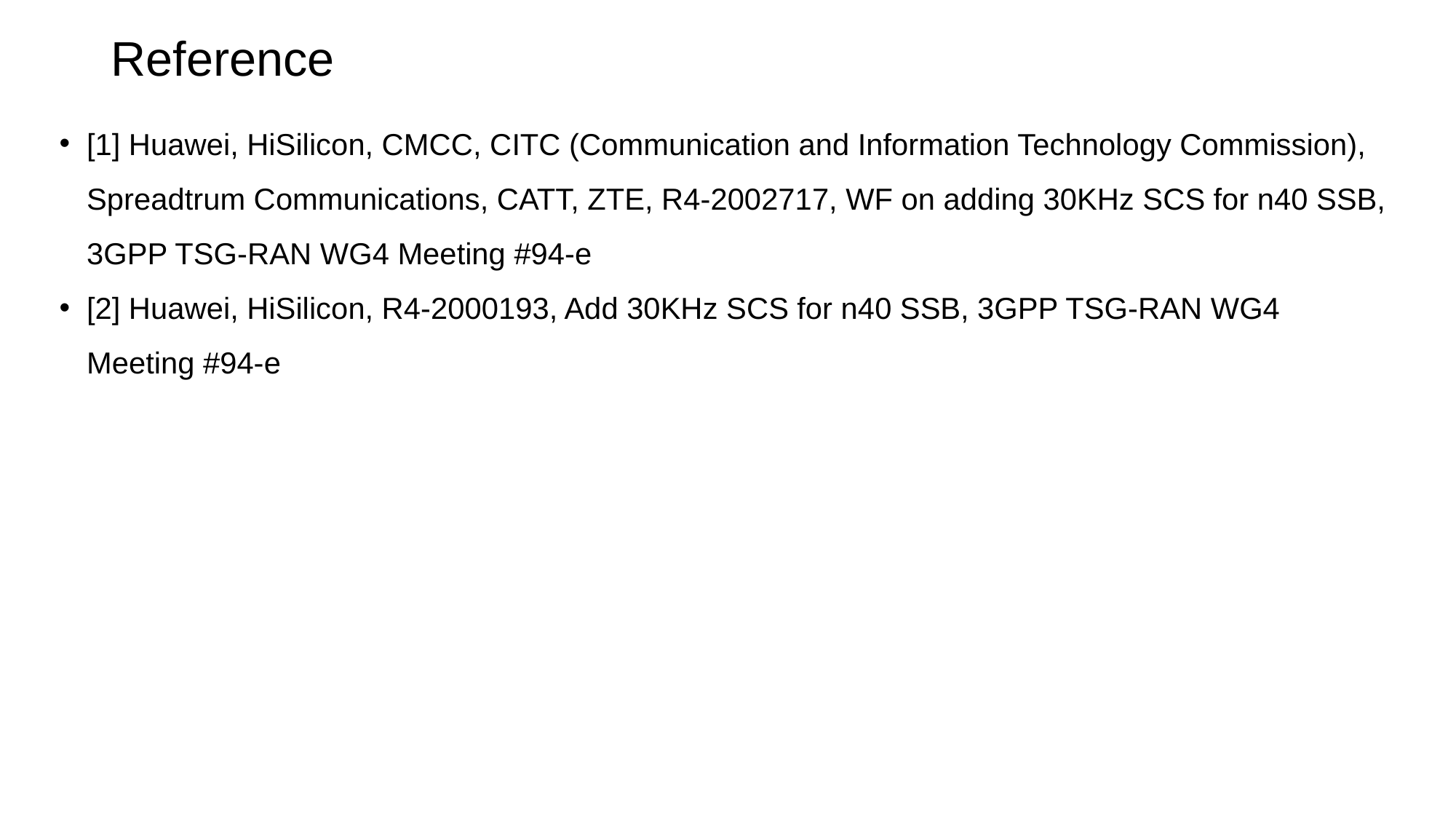

# Reference
[1] Huawei, HiSilicon, CMCC, CITC (Communication and Information Technology Commission), Spreadtrum Communications, CATT, ZTE, R4-2002717, WF on adding 30KHz SCS for n40 SSB, 3GPP TSG-RAN WG4 Meeting #94-e
[2] Huawei, HiSilicon, R4-2000193, Add 30KHz SCS for n40 SSB, 3GPP TSG-RAN WG4 Meeting #94-e